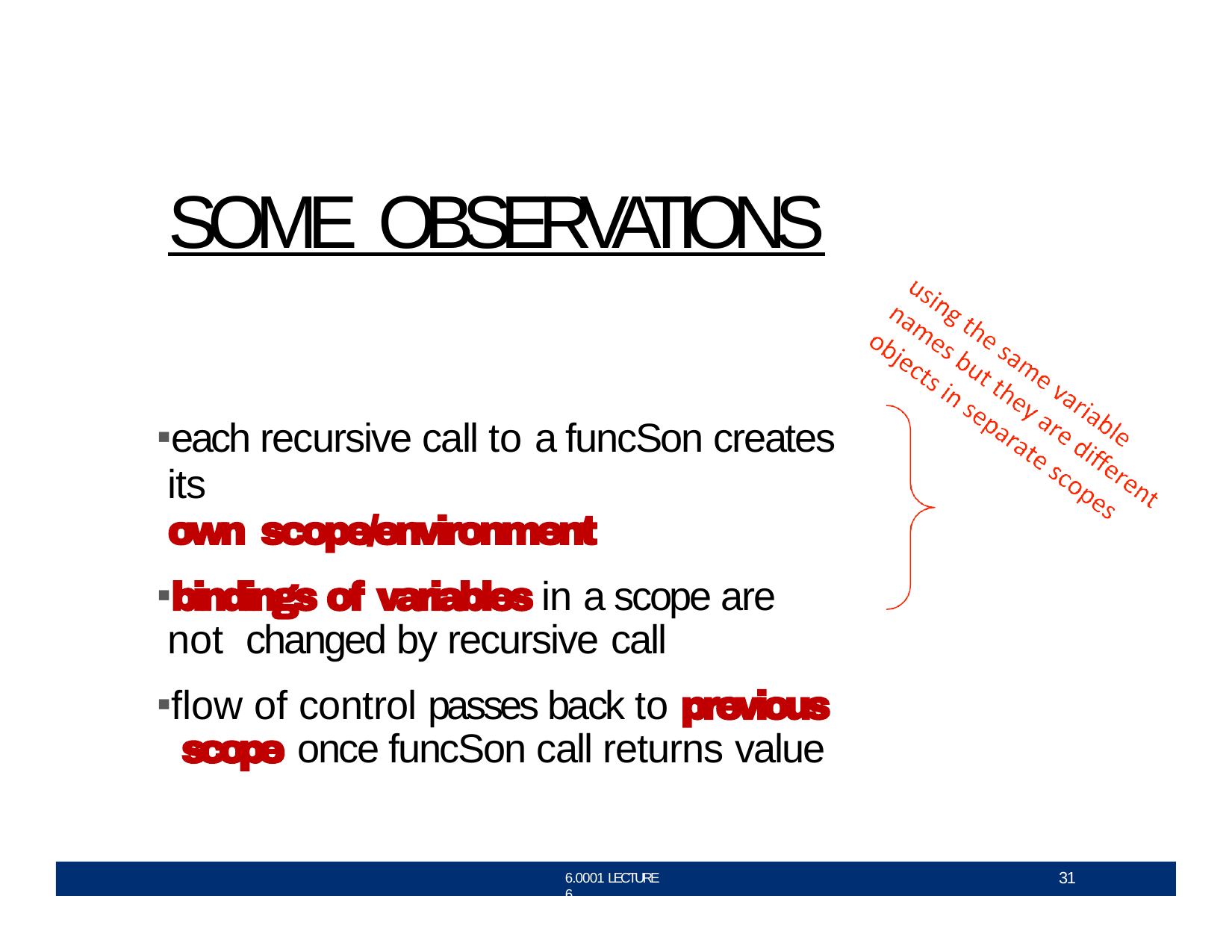

# SOME OBSERVATIONS

each recursive call to a funcSon creates its
own scope/environment
bindings of variables in a scope are not  changed by recursive call
ﬂow of control passes back to previous  scope  once funcSon call returns value
31
6.0001 LECTURE 6